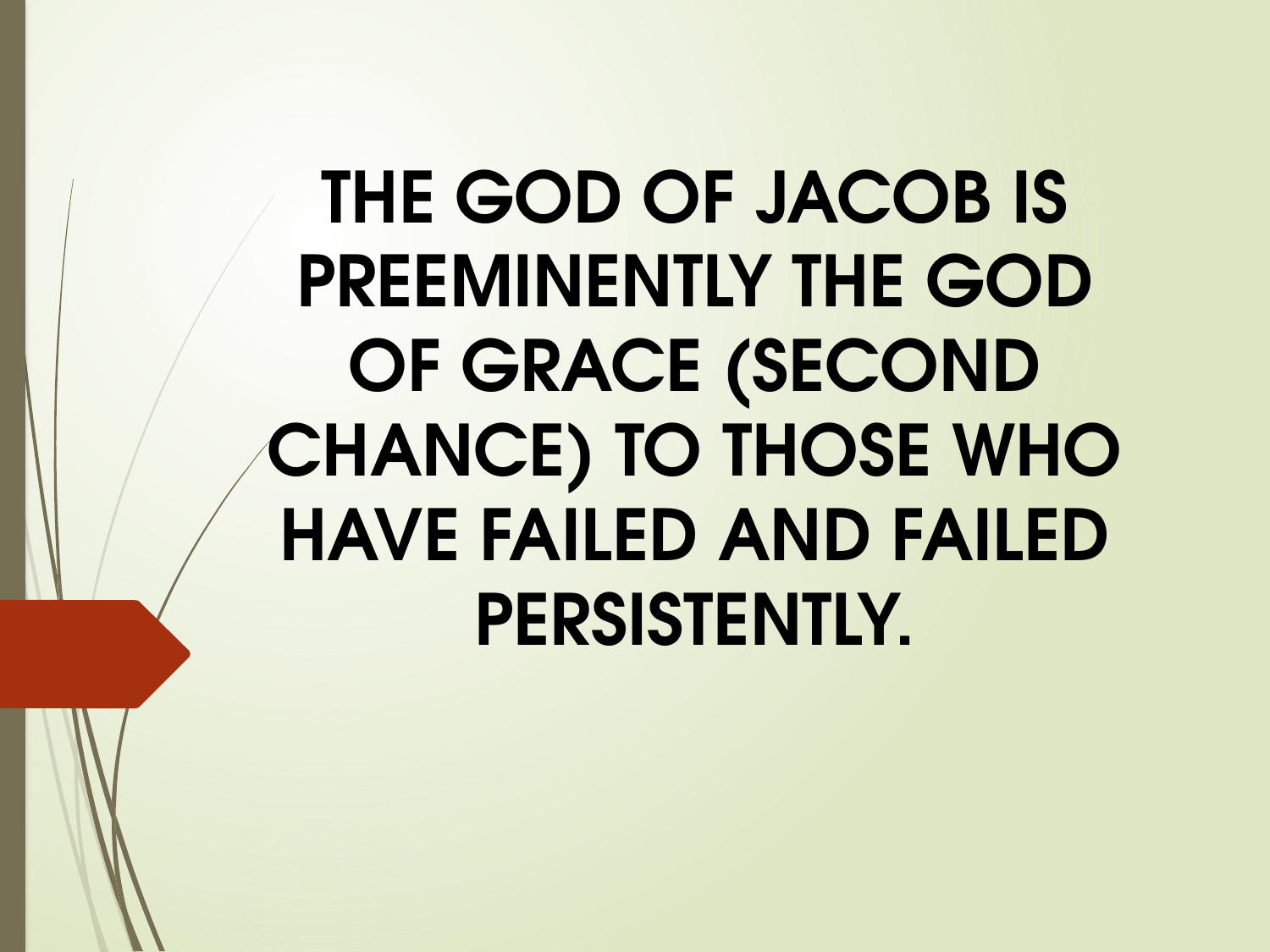

THE GOD OF JACOB IS PREEMINENTLY THE GOD OF GRACE (SECOND CHANCE) TO THOSE WHO HAVE FAILED AND FAILED PERSISTENTLY.